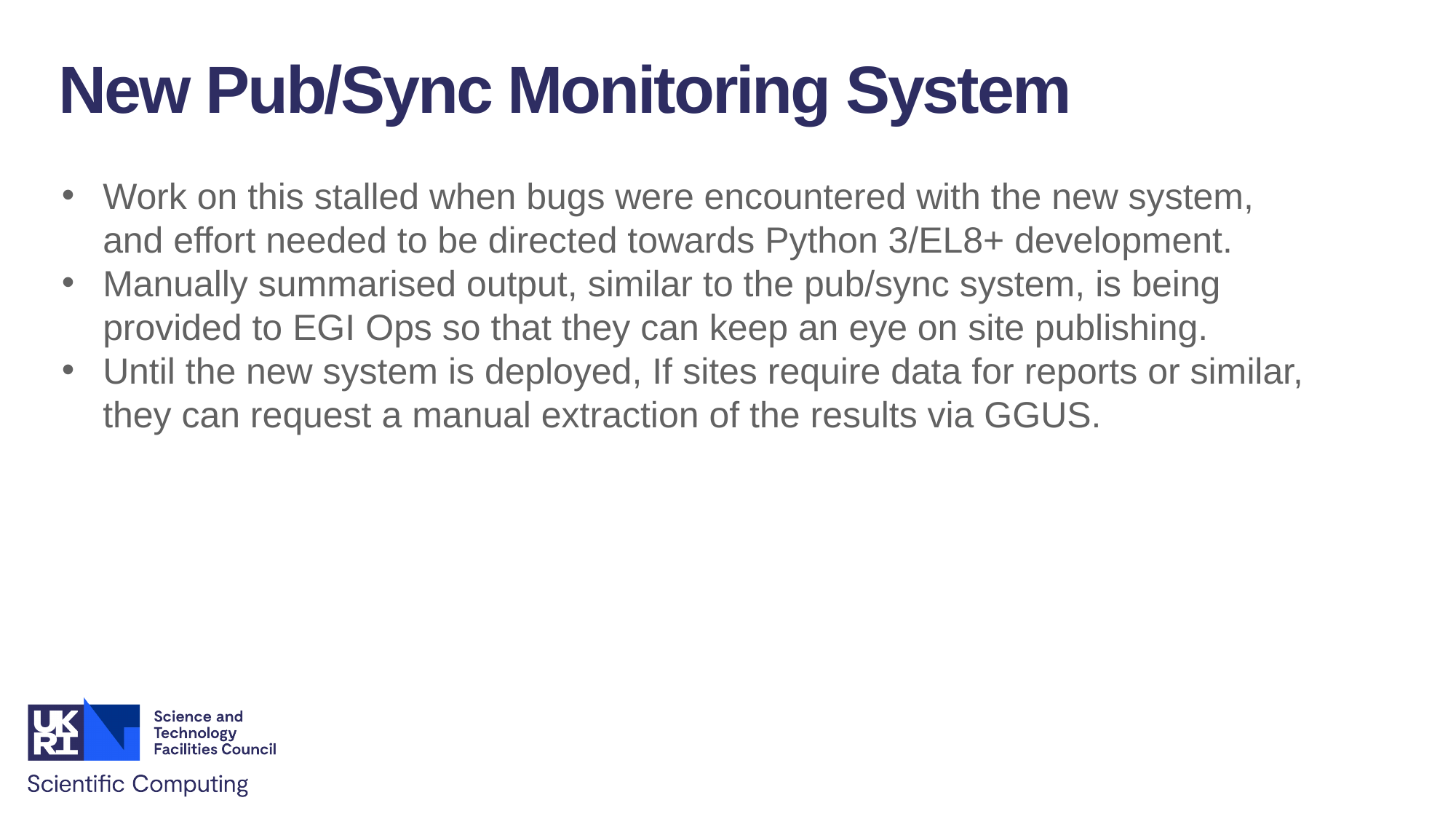

New Pub/Sync Monitoring System
Work on this stalled when bugs were encountered with the new system, and effort needed to be directed towards Python 3/EL8+ development.
Manually summarised output, similar to the pub/sync system, is being provided to EGI Ops so that they can keep an eye on site publishing.
Until the new system is deployed, If sites require data for reports or similar, they can request a manual extraction of the results via GGUS.